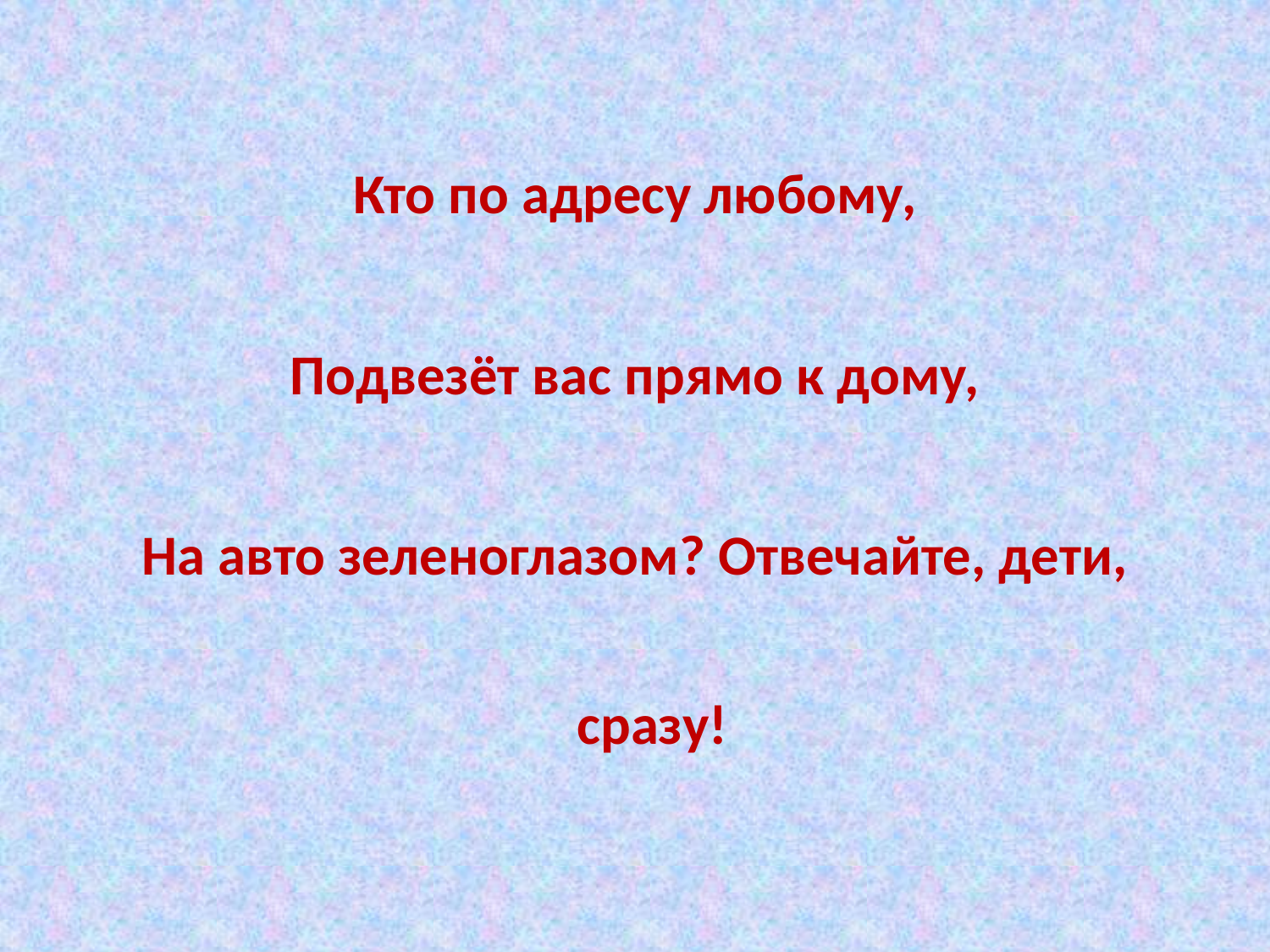

Кто по адресу любому,
 Подвезёт вас прямо к дому,
На авто зеленоглазом? Отвечайте, дети, сразу!